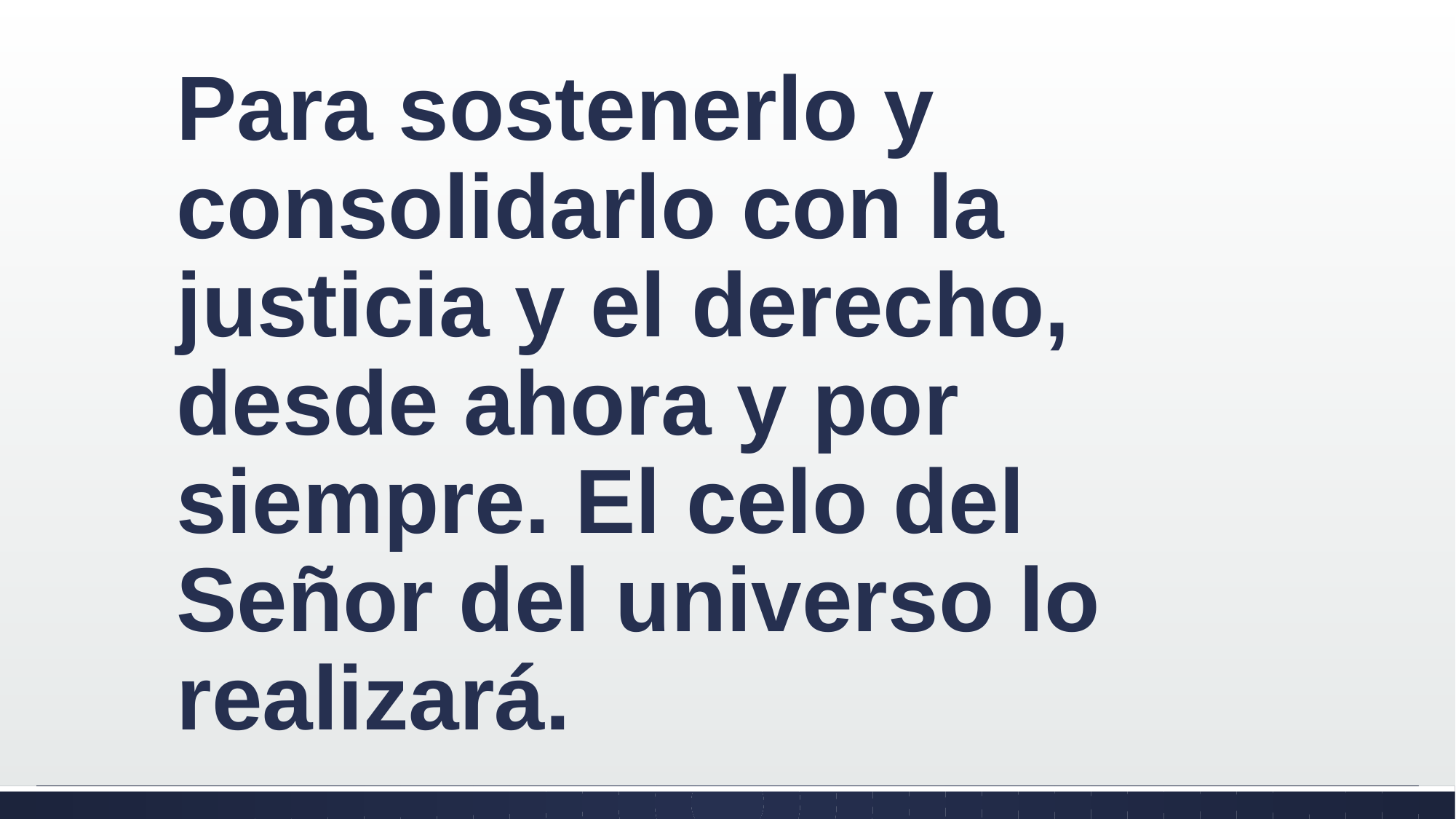

#
Para sostenerlo y consolidarlo con la justicia y el derecho, desde ahora y por siempre. El celo del Señor del universo lo realizará.